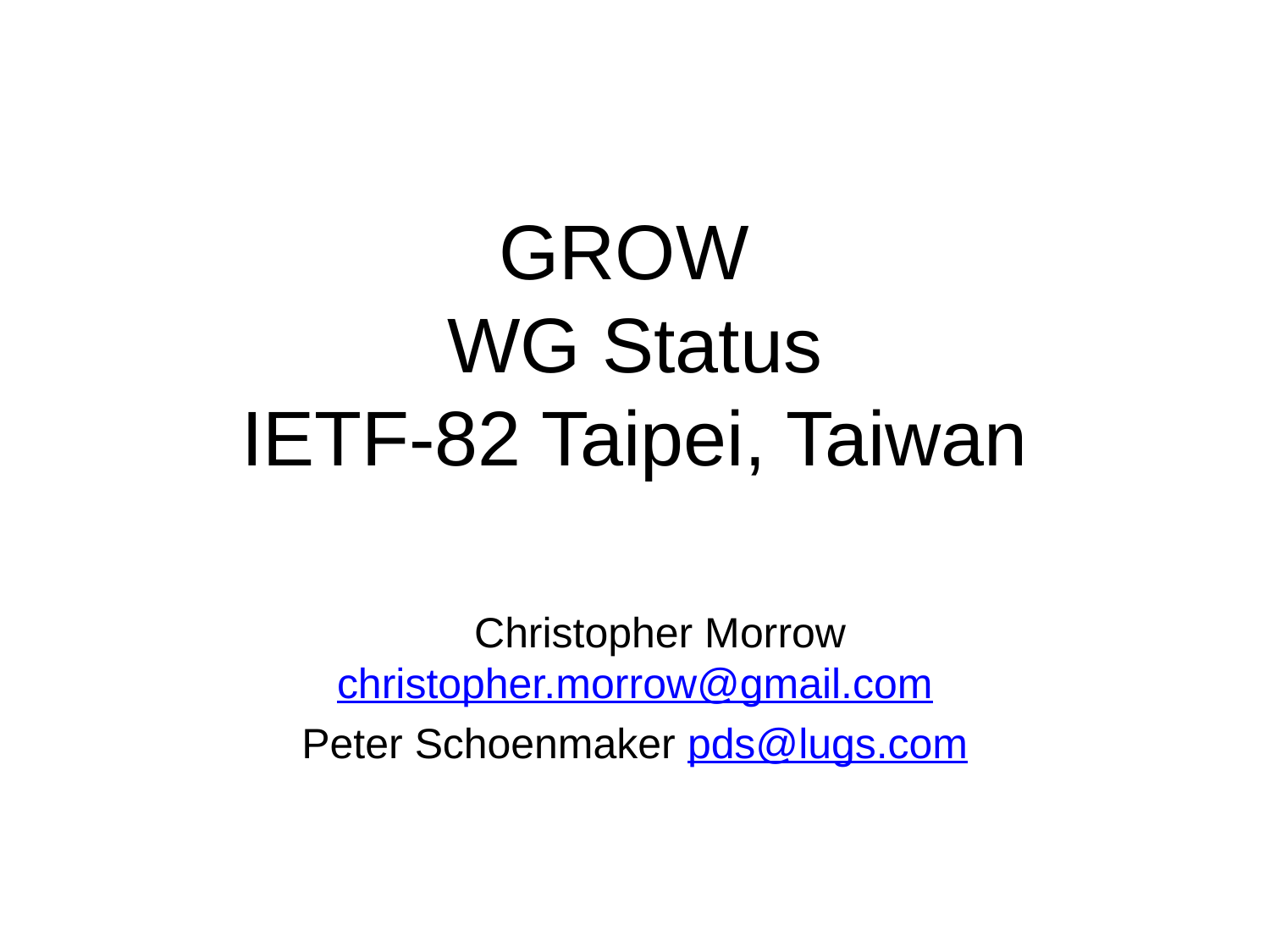

GROW
WG Status
IETF-82 Taipei, Taiwan

	Christopher Morrow christopher.morrow@gmail.com
Peter Schoenmaker pds@lugs.com